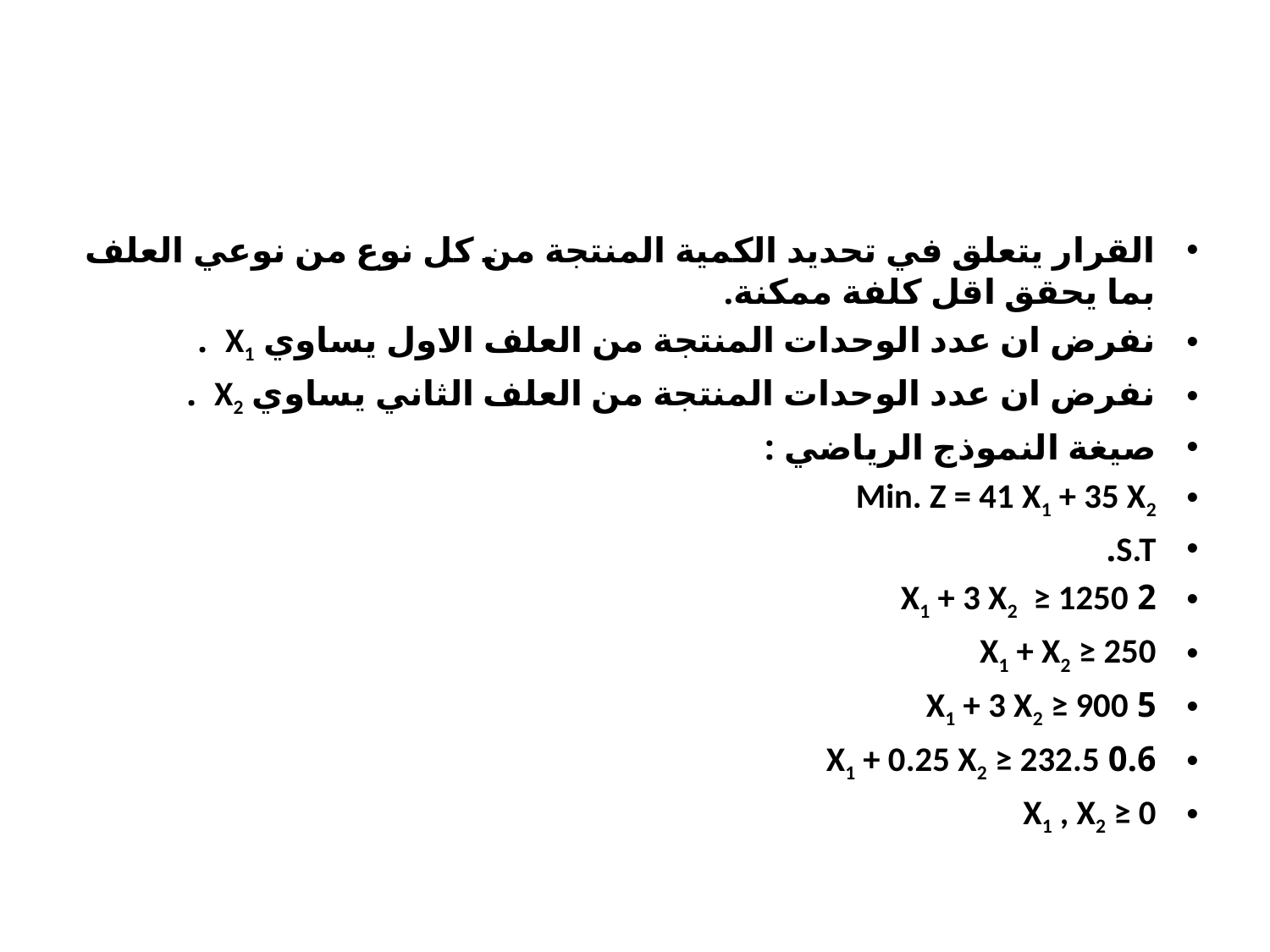

#
القرار يتعلق في تحديد الكمية المنتجة من كل نوع من نوعي العلف بما يحقق اقل كلفة ممكنة.
نفرض ان عدد الوحدات المنتجة من العلف الاول يساوي X1  .
نفرض ان عدد الوحدات المنتجة من العلف الثاني يساوي X2  .
صيغة النموذج الرياضي :
Min. Z = 41 X1 + 35 X2
S.T.
2 X1 + 3 X2  ≥ 1250
X1 + X2 ≥ 250
5 X1 + 3 X2 ≥ 900
0.6 X1 + 0.25 X2 ≥ 232.5
X1 , X2 ≥ 0